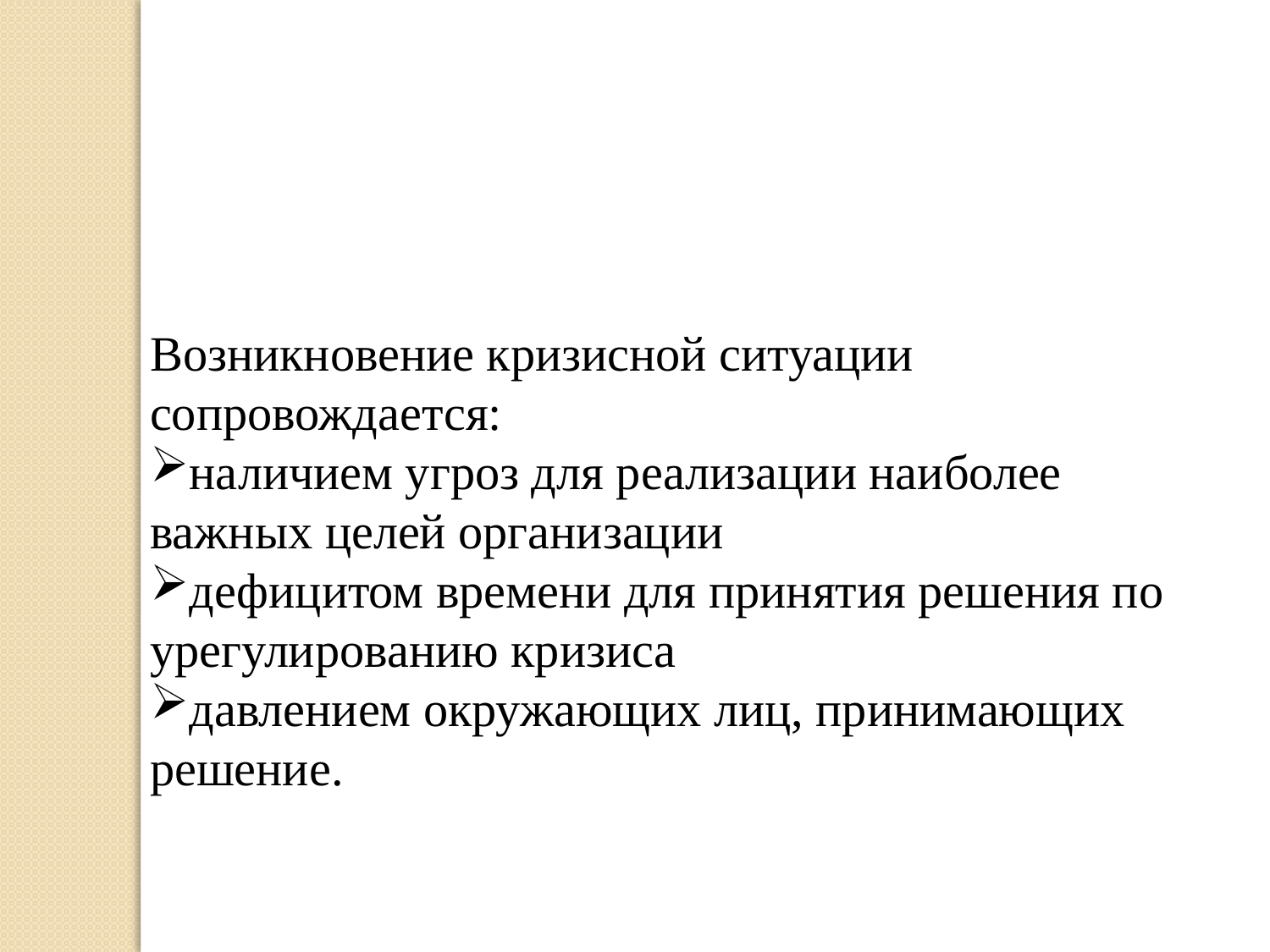

Возникновение кризисной ситуации сопровождается:
наличием угроз для реализации наиболее важных целей организации
дефицитом времени для принятия решения по урегулированию кризиса
давлением окружающих лиц, принимающих решение.